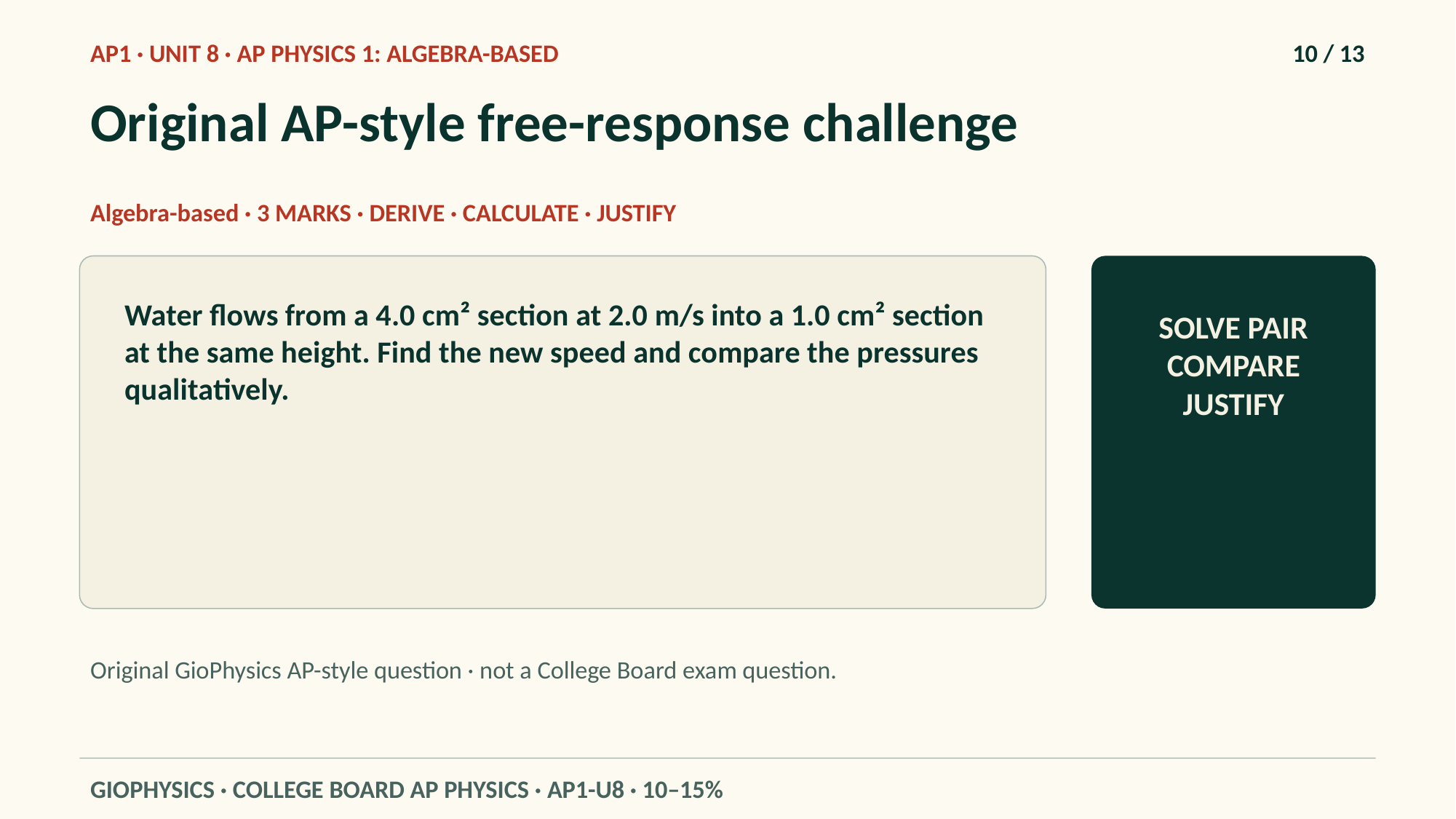

AP1 · UNIT 8 · AP PHYSICS 1: ALGEBRA-BASED
10 / 13
Original AP-style free-response challenge
Algebra-based · 3 MARKS · DERIVE · CALCULATE · JUSTIFY

Water flows from a 4.0 cm² section at 2.0 m/s into a 1.0 cm² section at the same height. Find the new speed and compare the pressures qualitatively.
SOLVE PAIR COMPARE JUSTIFY
Original GioPhysics AP-style question · not a College Board exam question.

GIOPHYSICS · COLLEGE BOARD AP PHYSICS · AP1-U8 · 10–15%